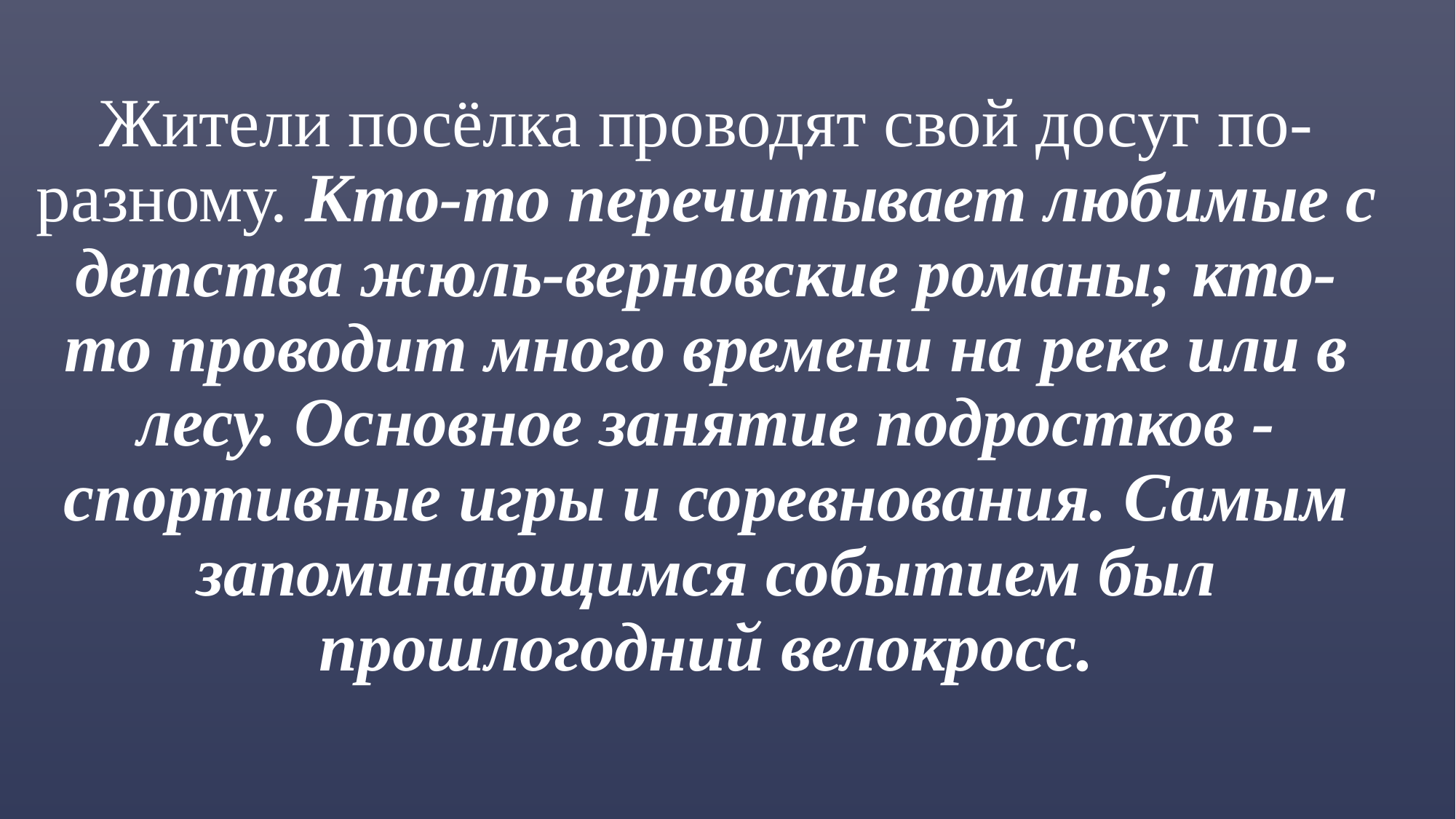

# Жители посёлка проводят свой досуг по-разному. Кто-то перечитывает любимые с детства жюль-верновские романы; кто-то проводит много времени на реке или в лесу. Основное занятие подростков - спортивные игры и соревнования. Самым запоминающимся событием был прошлогодний велокросс.